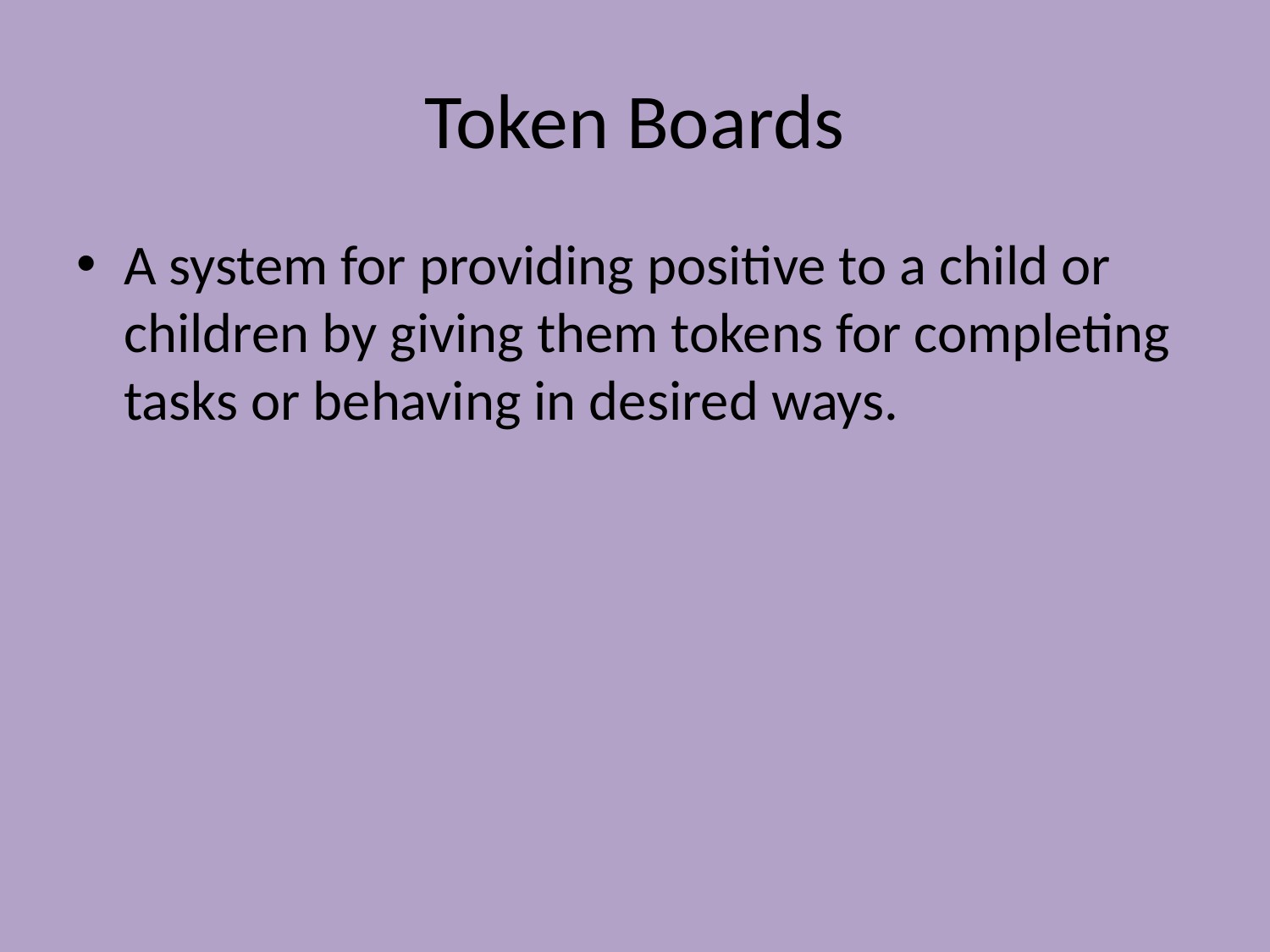

# Token Boards
A system for providing positive to a child or children by giving them tokens for completing tasks or behaving in desired ways.